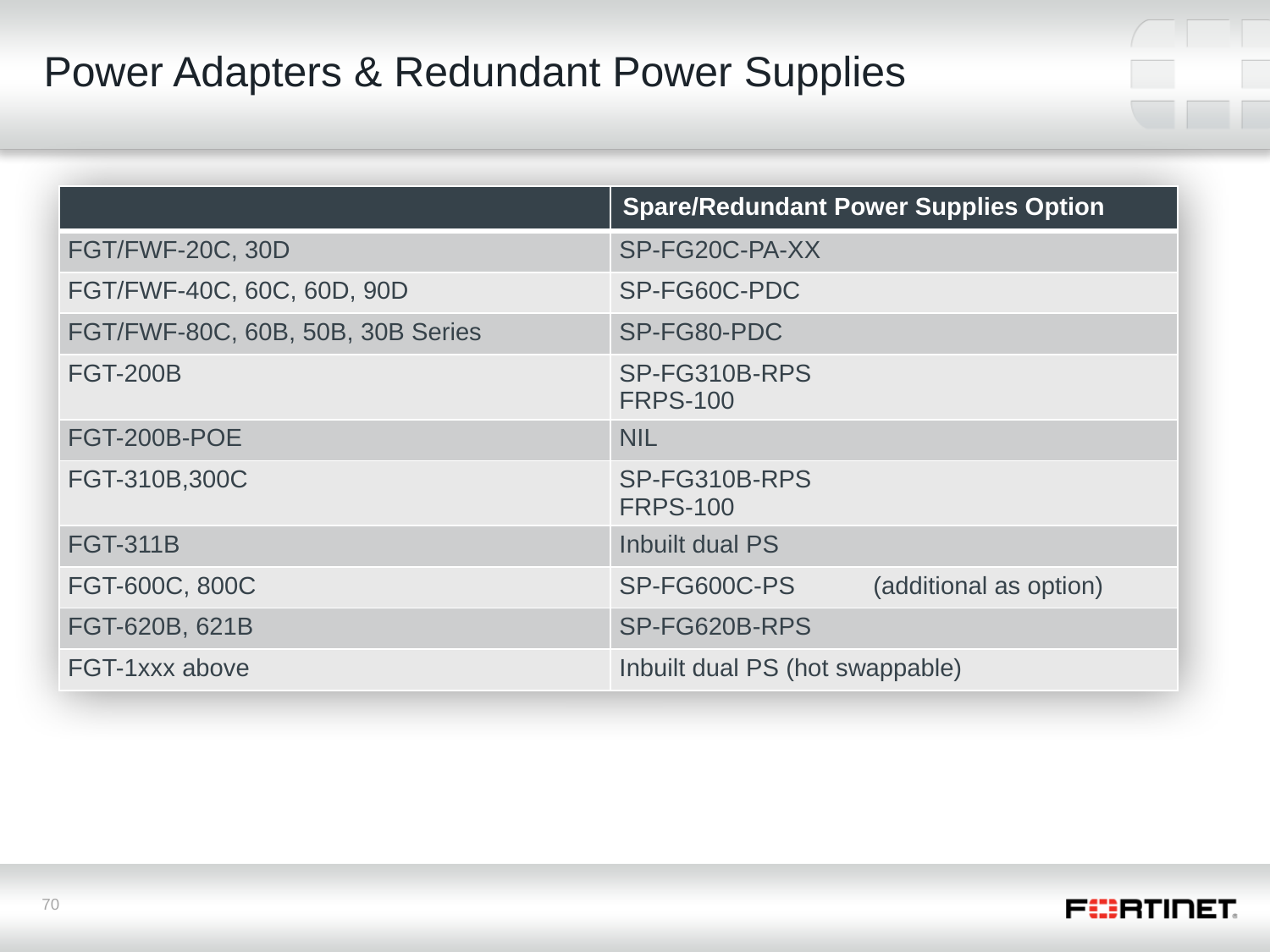

# Power Adapters & Redundant Power Supplies
|  | Spare/Redundant Power Supplies Option |
| --- | --- |
| FGT/FWF-20C, 30D | SP-FG20C-PA-XX |
| FGT/FWF-40C, 60C, 60D, 90D | SP-FG60C-PDC |
| FGT/FWF-80C, 60B, 50B, 30B Series | SP-FG80-PDC |
| FGT-200B | SP-FG310B-RPS FRPS-100 |
| FGT-200B-POE | NIL |
| FGT-310B,300C | SP-FG310B-RPS FRPS-100 |
| FGT-311B | Inbuilt dual PS |
| FGT-600C, 800C | SP-FG600C-PS (additional as option) |
| FGT-620B, 621B | SP-FG620B-RPS |
| FGT-1xxx above | Inbuilt dual PS (hot swappable) |